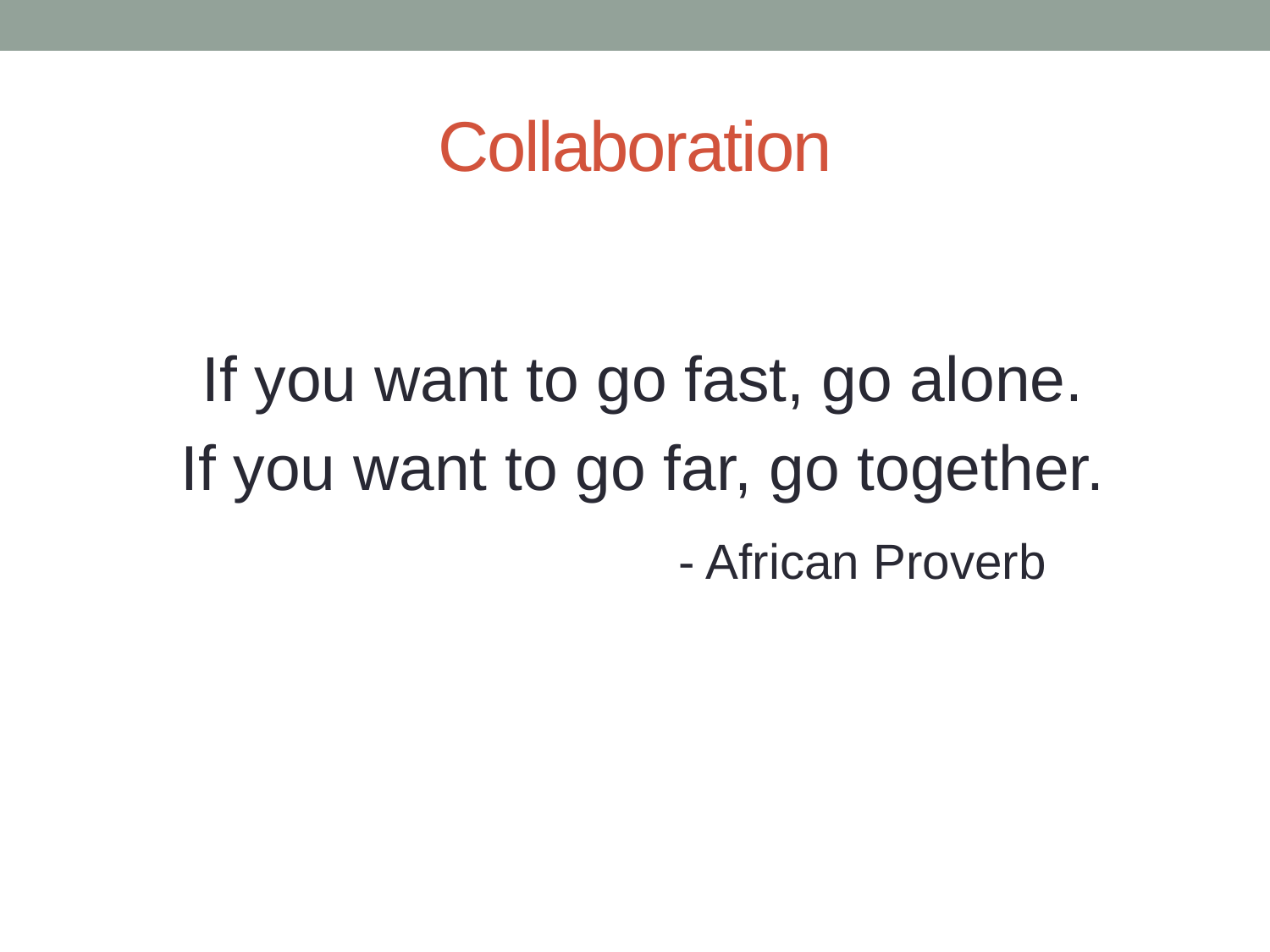

# Collaboration
If you want to go fast, go alone.
If you want to go far, go together.
                         - African Proverb